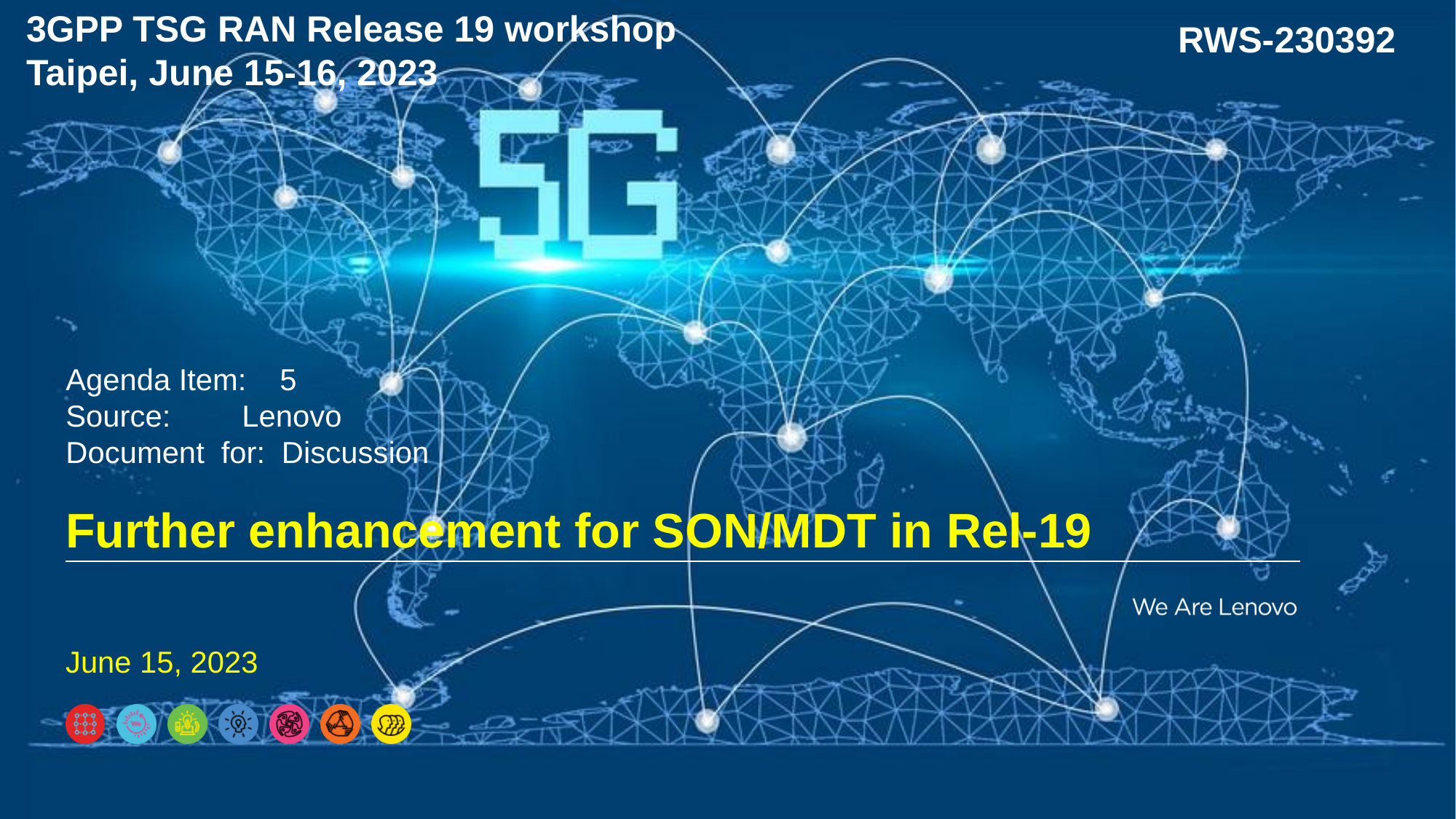

3GPP TSG RAN Release 19 workshop
Taipei, June 15-16, 2023
RWS-230392
Agenda Item:    5
Source:	        Lenovo
Document  for:  Discussion
# Further enhancement for SON/MDT in Rel-19
June 15, 2023